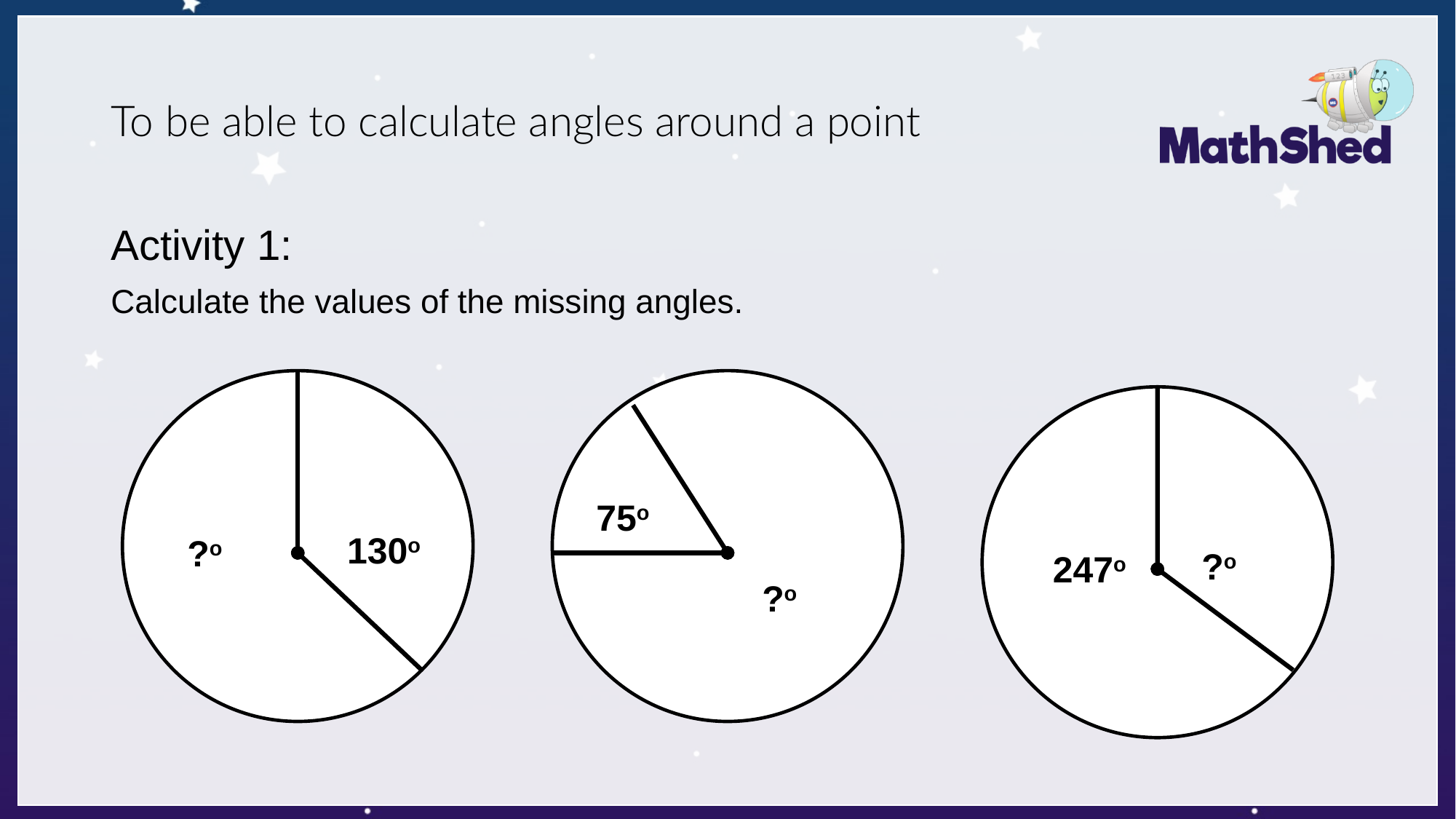

# To be able to calculate angles around a point
Activity 1:
Calculate the values of the missing angles.

75o
130o
?o
?o
247o
?o